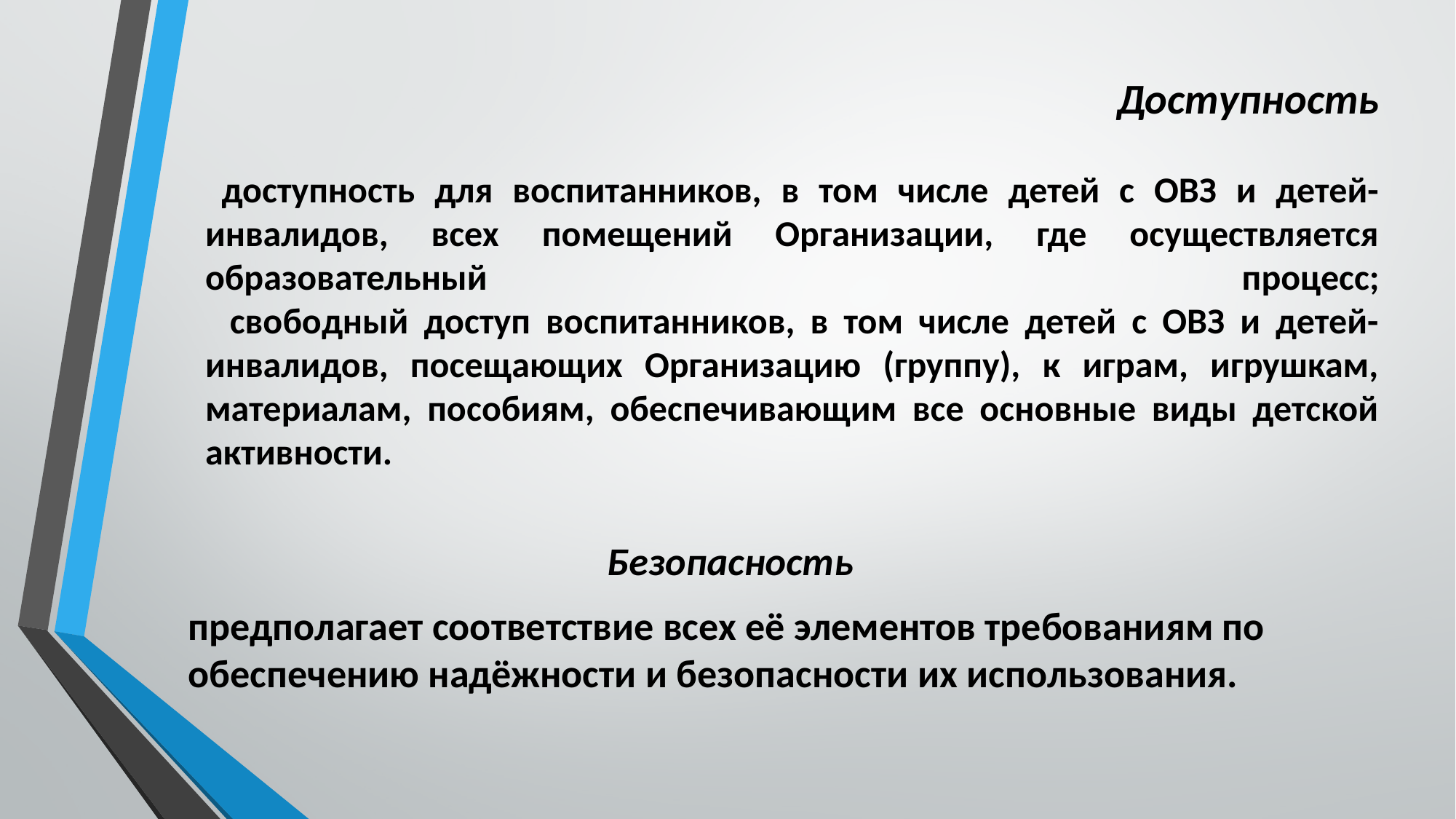

# Доступность   доступность для воспитанников, в том числе детей с ОВЗ и детей-инвалидов, всех помещений Организации, где осуществляется образовательный процесс;    свободный доступ воспитанников, в том числе детей с ОВЗ и детей-инвалидов, посещающих Организацию (группу), к играм, игрушкам, материалам, пособиям, обеспечивающим все основные виды детской активности.

                                               Безопасность
предполагает соответствие всех её элементов требованиям по обеспечению надёжности и безопасности их использования.